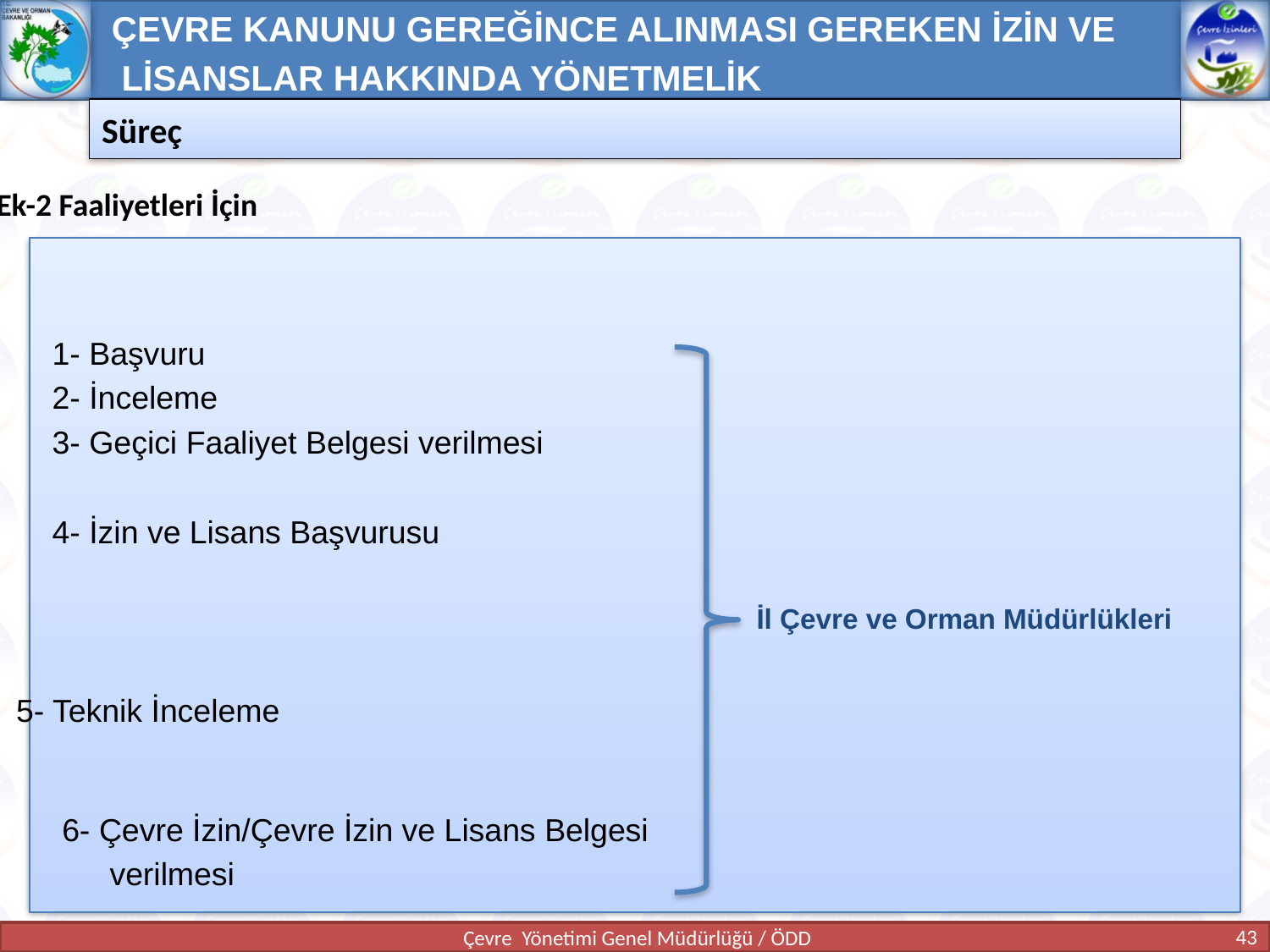

ÇEVRE KANUNU GEREĞİNCE ALINMASI GEREKEN İZİN VE
 LİSANSLAR HAKKINDA YÖNETMELİK
Süreç
Ek-2 Faaliyetleri İçin

1- Başvuru
2- İnceleme
3- Geçici Faaliyet Belgesi verilmesi

4- İzin ve Lisans Başvurusu

İl Çevre ve Orman Müdürlükleri
5- Teknik İnceleme
6- Çevre İzin/Çevre İzin ve Lisans Belgesi
	verilmesi
43
Çevre  Yönetimi Genel Müdürlüğü / ÖDD